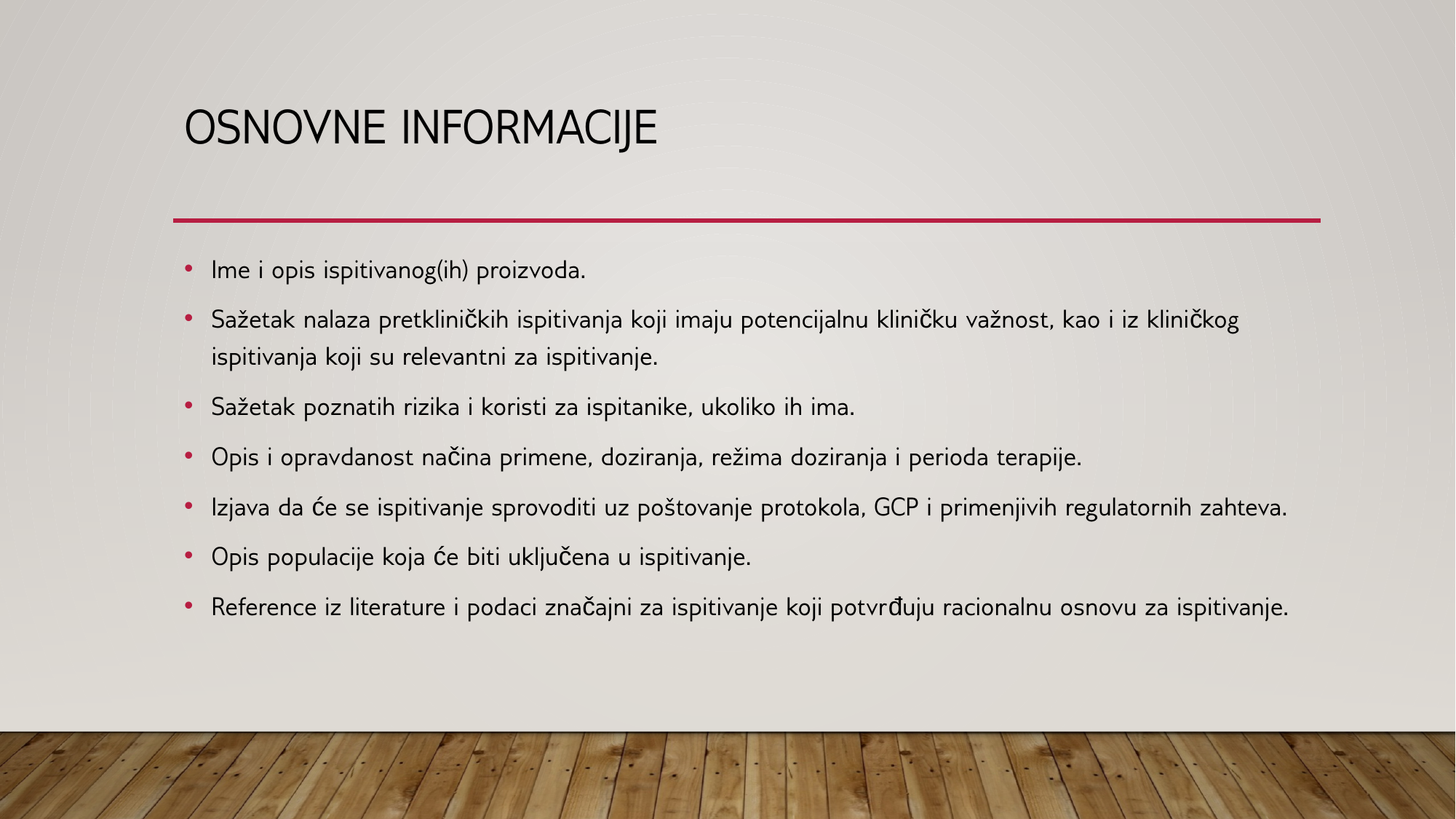

# Osnovne informacije
Ime i opis ispitivanog(ih) proizvoda.
Sažetak nalaza pretkliničkih ispitivanja koji imaju potencijalnu kliničku važnost, kao i iz kliničkog ispitivanja koji su relevantni za ispitivanje.
Sažetak poznatih rizika i koristi za ispitanike, ukoliko ih ima.
Opis i opravdanost načina primene, doziranja, režima doziranja i perioda terapije.
Izjava da će se ispitivanje sprovoditi uz poštovanje protokola, GCP i primenjivih regulatornih zahteva.
Opis populacije koja će biti uključena u ispitivanje.
Reference iz literature i podaci značajni za ispitivanje koji potvrđuju racionalnu osnovu za ispitivanje.